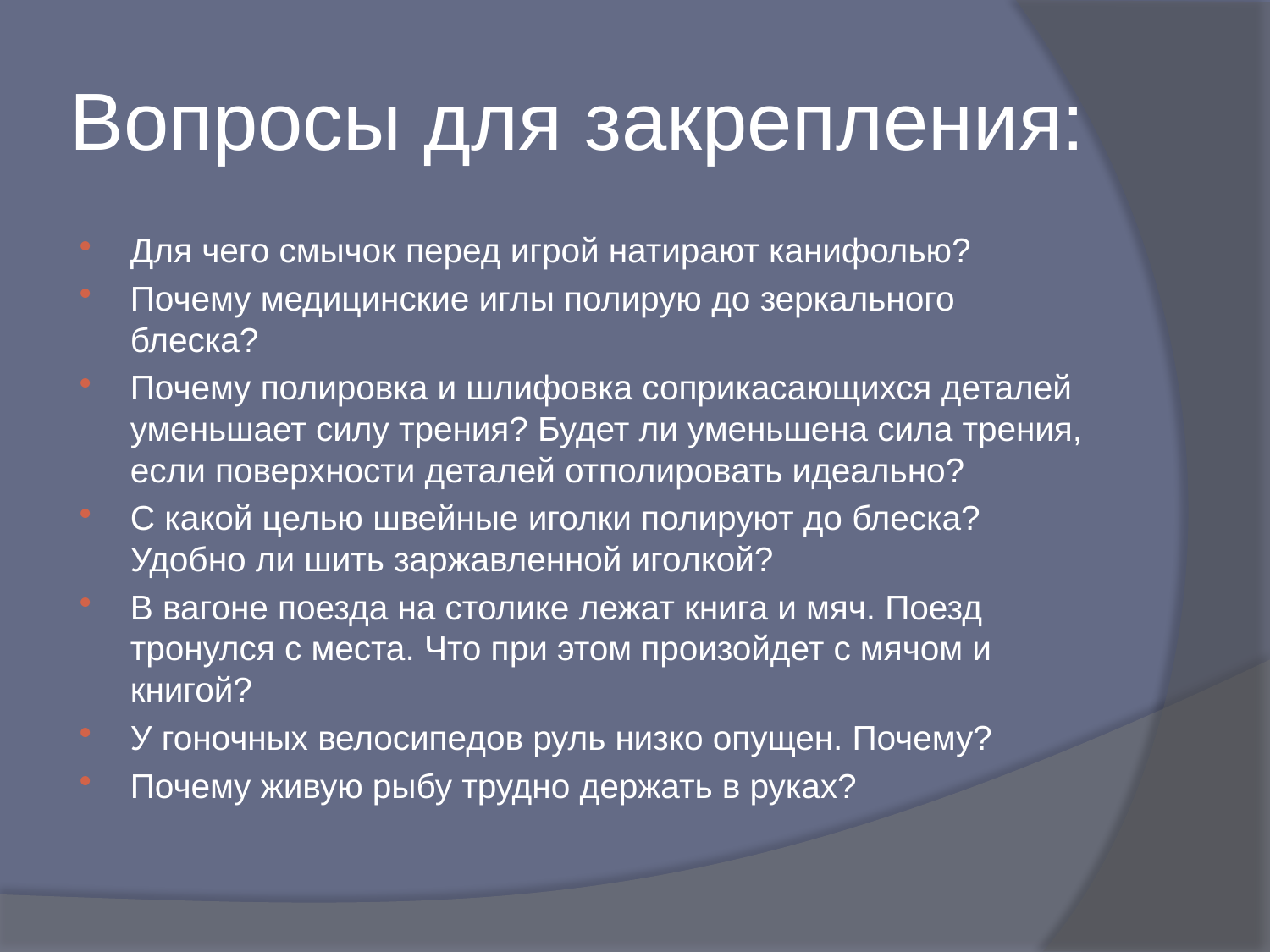

# Вопросы для закрепления:
Для чего смычок перед игрой натирают канифолью?
Почему медицинские иглы полирую до зеркального блеска?
Почему полировка и шлифовка соприкасающихся деталей уменьшает силу трения? Будет ли уменьшена сила трения, если поверхности деталей отполировать идеально?
С какой целью швейные иголки полируют до блеска? Удобно ли шить заржавленной иголкой?
В вагоне поезда на столике лежат книга и мяч. Поезд тронулся с места. Что при этом произойдет с мячом и книгой?
У гоночных велосипедов руль низко опущен. Почему?
Почему живую рыбу трудно держать в руках?